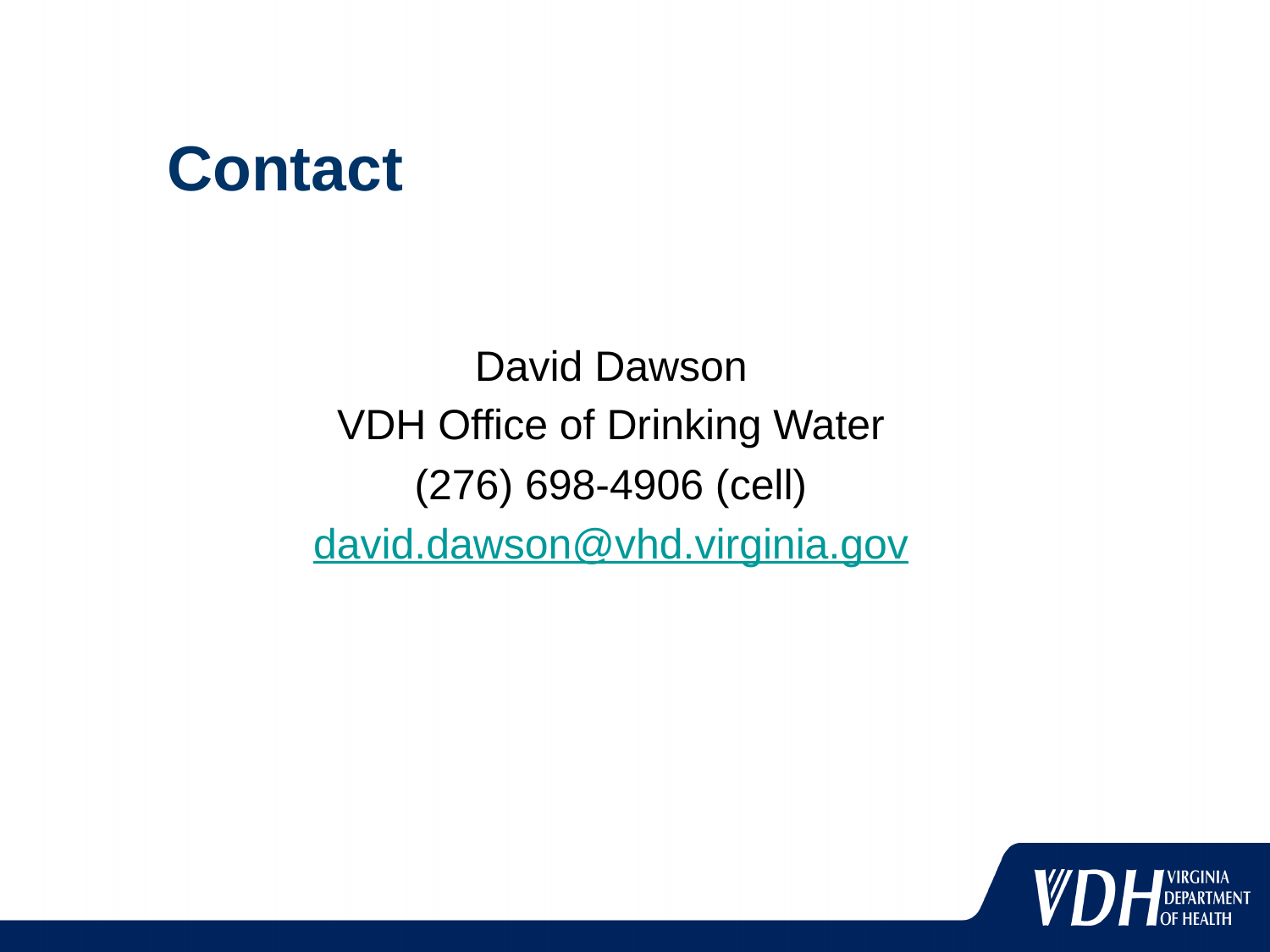

# Contact
David Dawson
VDH Office of Drinking Water
(276) 698-4906 (cell)
david.dawson@vhd.virginia.gov